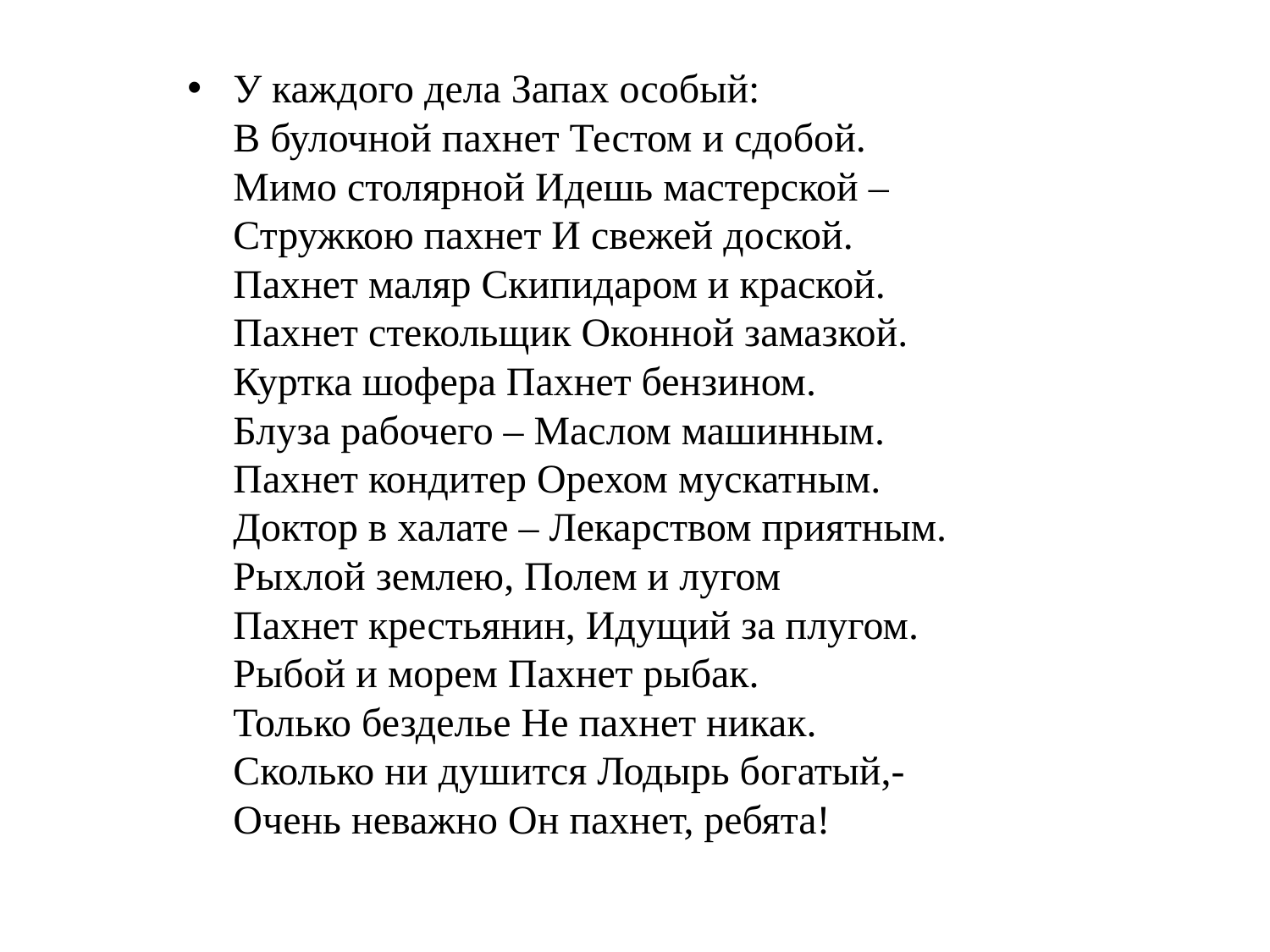

У каждого дела Запах особый:
В булочной пахнет Тестом и сдобой.
Мимо столярной Идешь мастерской –
Стружкою пахнет И свежей доской.
Пахнет маляр Скипидаром и краской.
Пахнет стекольщик Оконной замазкой.
Куртка шофера Пахнет бензином.
Блуза рабочего – Маслом машинным.
Пахнет кондитер Орехом мускатным.
Доктор в халате – Лекарством приятным.
Рыхлой землею, Полем и лугом
Пахнет крестьянин, Идущий за плугом.
Рыбой и морем Пахнет рыбак.
Только безделье Не пахнет никак.
Сколько ни душится Лодырь богатый,-
Очень неважно Он пахнет, ребята!